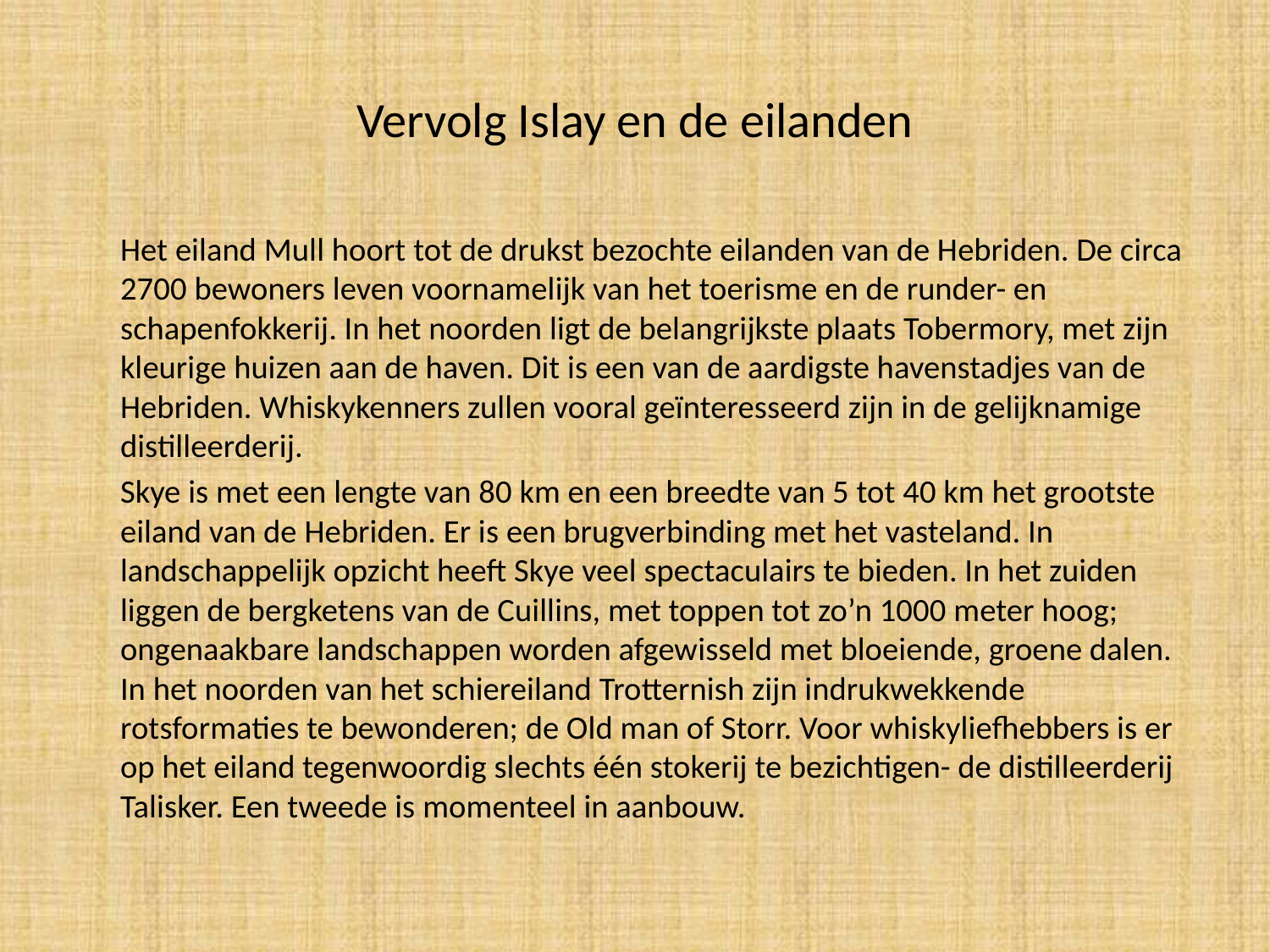

# Vervolg Islay en de eilanden
	Het eiland Mull hoort tot de drukst bezochte eilanden van de Hebriden. De circa 2700 bewoners leven voornamelijk van het toerisme en de runder- en schapenfokkerij. In het noorden ligt de belangrijkste plaats Tobermory, met zijn kleurige huizen aan de haven. Dit is een van de aardigste havenstadjes van de Hebriden. Whiskykenners zullen vooral geïnteresseerd zijn in de gelijknamige distilleerderij.
	Skye is met een lengte van 80 km en een breedte van 5 tot 40 km het grootste eiland van de Hebriden. Er is een brugverbinding met het vasteland. In landschappelijk opzicht heeft Skye veel spectaculairs te bieden. In het zuiden liggen de bergketens van de Cuillins, met toppen tot zo’n 1000 meter hoog; ongenaakbare landschappen worden afgewisseld met bloeiende, groene dalen. In het noorden van het schiereiland Trotternish zijn indrukwekkende rotsformaties te bewonderen; de Old man of Storr. Voor whiskyliefhebbers is er op het eiland tegenwoordig slechts één stokerij te bezichtigen- de distilleerderij Talisker. Een tweede is momenteel in aanbouw.